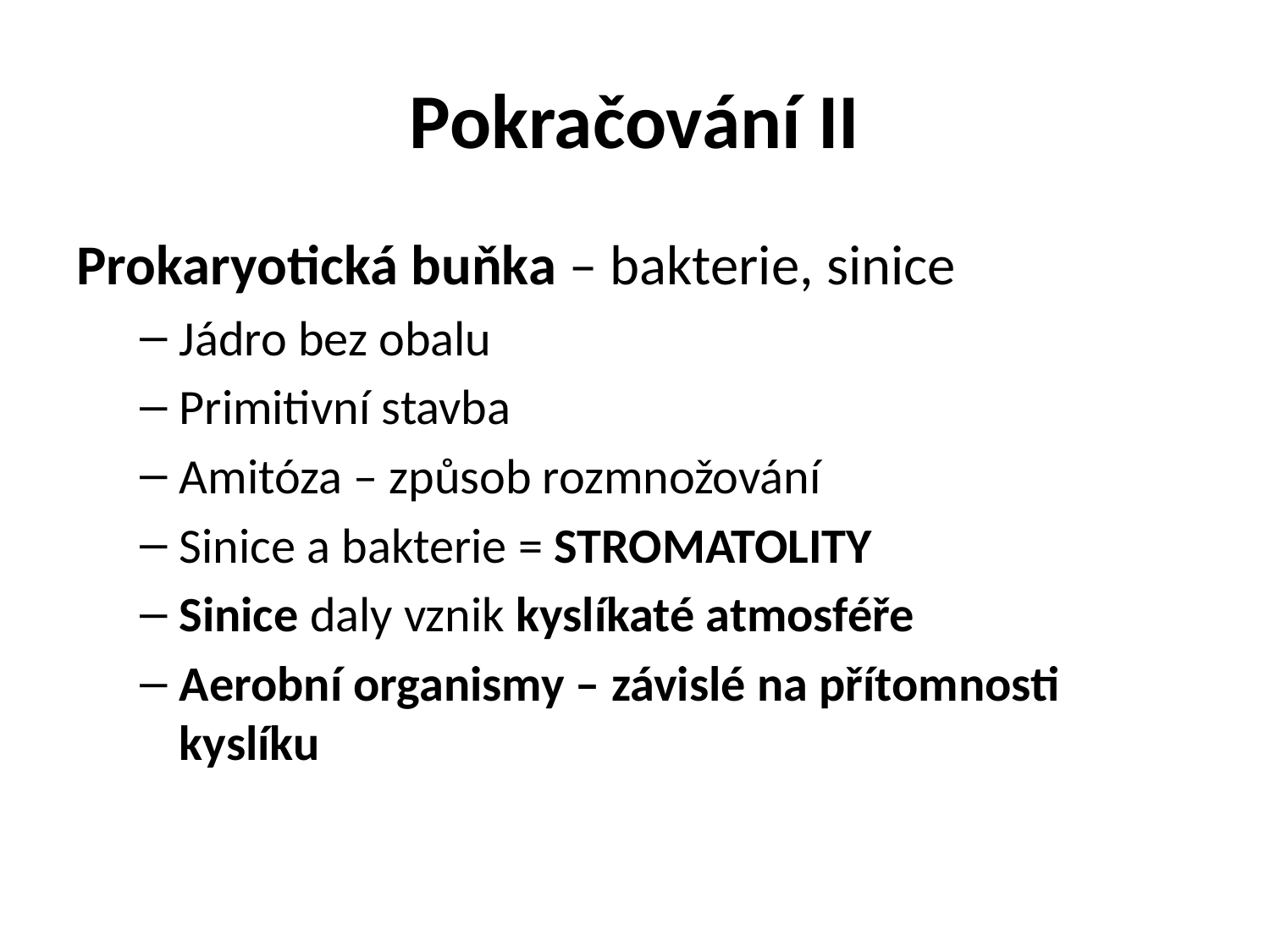

# Pokračování II
Prokaryotická buňka – bakterie, sinice
Jádro bez obalu
Primitivní stavba
Amitóza – způsob rozmnožování
Sinice a bakterie = STROMATOLITY
Sinice daly vznik kyslíkaté atmosféře
Aerobní organismy – závislé na přítomnosti kyslíku